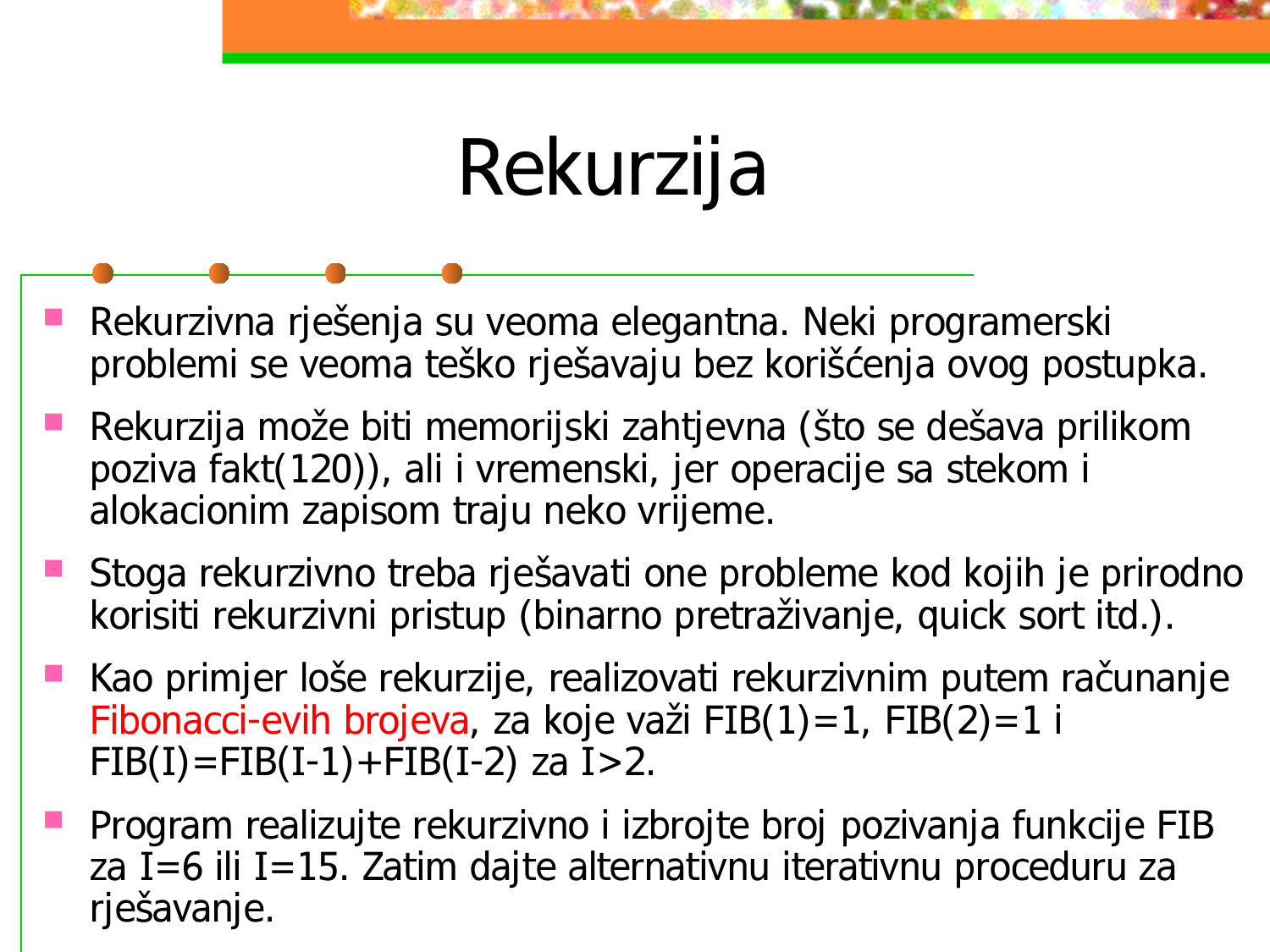

# Rekurzija
Rekurzivna rješenja su veoma elegantna. Neki programerski problemi se veoma teško rješavaju bez korišćenja ovog postupka.
Rekurzija može biti memorijski zahtjevna (što se dešava prilikom poziva fakt(120)), ali i vremenski, jer operacije sa stekom i alokacionim zapisom traju neko vrijeme.
Stoga rekurzivno treba rješavati one probleme kod kojih je prirodno korisiti rekurzivni pristup (binarno pretraživanje, quick sort itd.).
Kao primjer loše rekurzije, realizovati rekurzivnim putem računanje Fibonacci-evih brojeva, za koje važi FIB(1)=1, FIB(2)=1 i
FIB(I)=FIB(I-1)+FIB(I-2) za I>2.
Program realizujte rekurzivno i izbrojte broj pozivanja funkcije FIB za I=6 ili I=15. Zatim dajte alternativnu iterativnu proceduru za rješavanje.